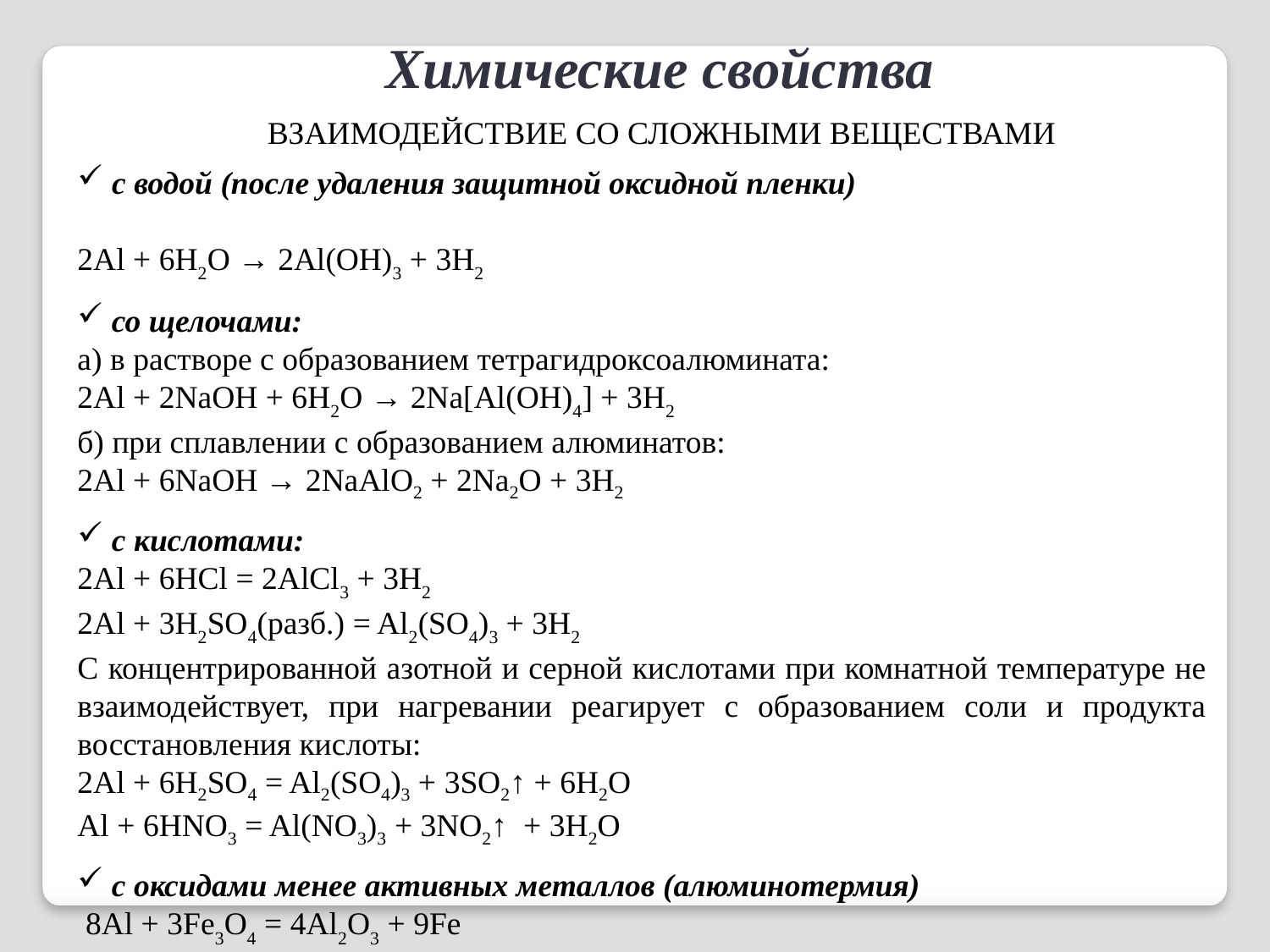

Химические свойства
ВЗАИМОДЕЙСТВИЕ СО СЛОЖНЫМИ ВЕЩЕСТВАМИ
 с водой (после удаления защитной оксидной пленки)
2Al + 6H2O → 2Al(OH)3 + 3H2

 со щелочами:
а) в растворе с образованием тетрагидроксоалюмината:
2Al + 2NaOH + 6H2O → 2Na[Al(OH)4] + 3H2
б) при сплавлении с образованием алюминатов:
2Al + 6NaOH → 2NaAlO2 + 2Na2O + 3H2

 с кислотами:
2Al + 6HCl = 2AlCl3 + 3H2
2Al + 3H2SO4(разб.) = Al2(SO4)3 + 3H2
С концентрированной азотной и серной кислотами при комнатной температуре не взаимодействует, при нагревании реагирует с образованием соли и продукта восстановления кислоты:
2Al + 6H2SO4 = Al2(SO4)3 + 3SO2↑ + 6H2O
Al + 6HNO3 = Al(NO3)3 + 3NO2↑  + 3H2O

 с оксидами менее активных металлов (алюминотермия)
 8Al + 3Fe3O4 = 4Al2O3 + 9Fe
 2Al + Cr2O3 = Al2O3 + 2Cr